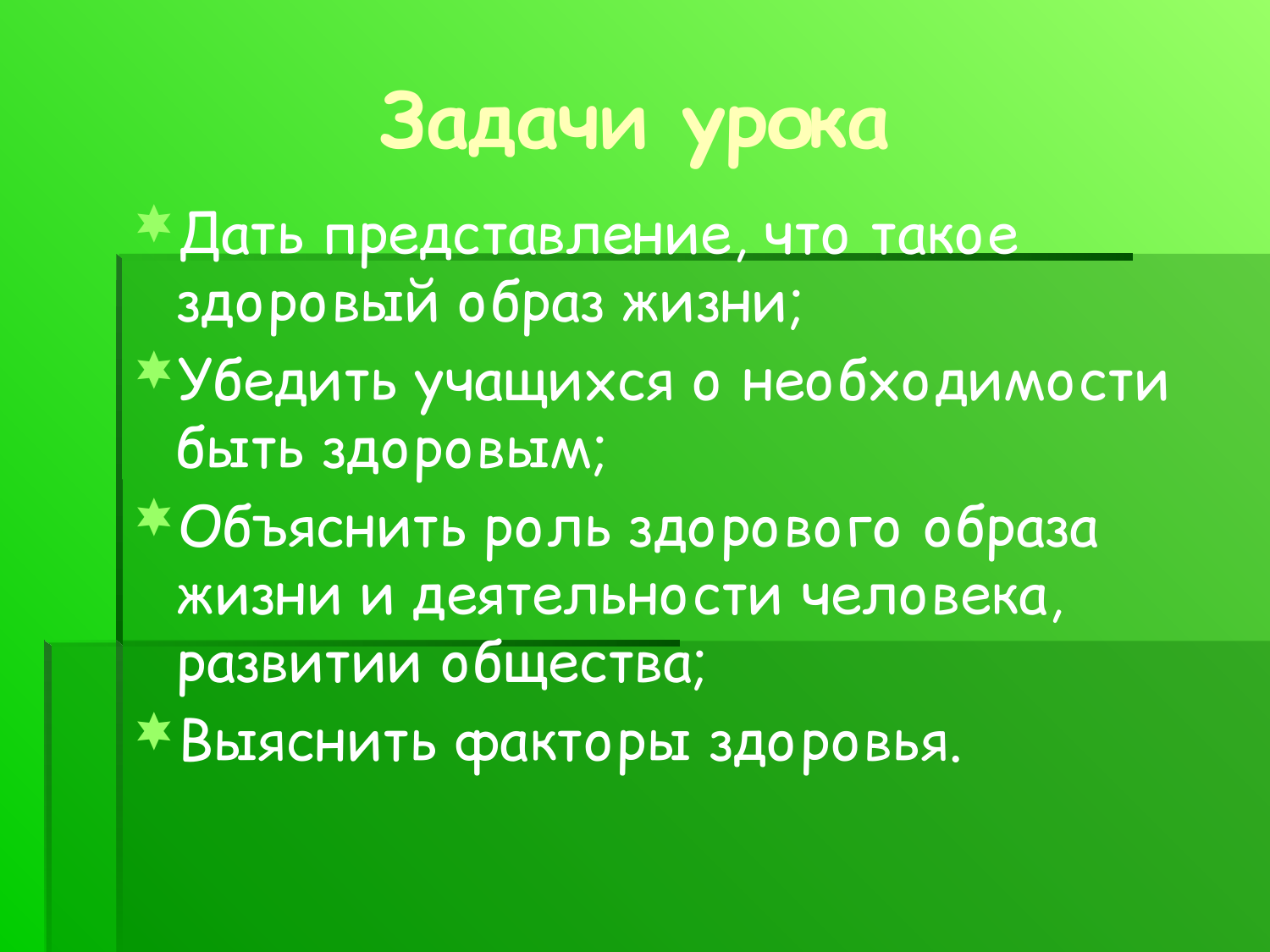

# Задачи урока
Дать представление, что такое здоровый образ жизни;
Убедить учащихся о необходимости быть здоровым;
Объяснить роль здорового образа жизни и деятельности человека, развитии общества;
Выяснить факторы здоровья.